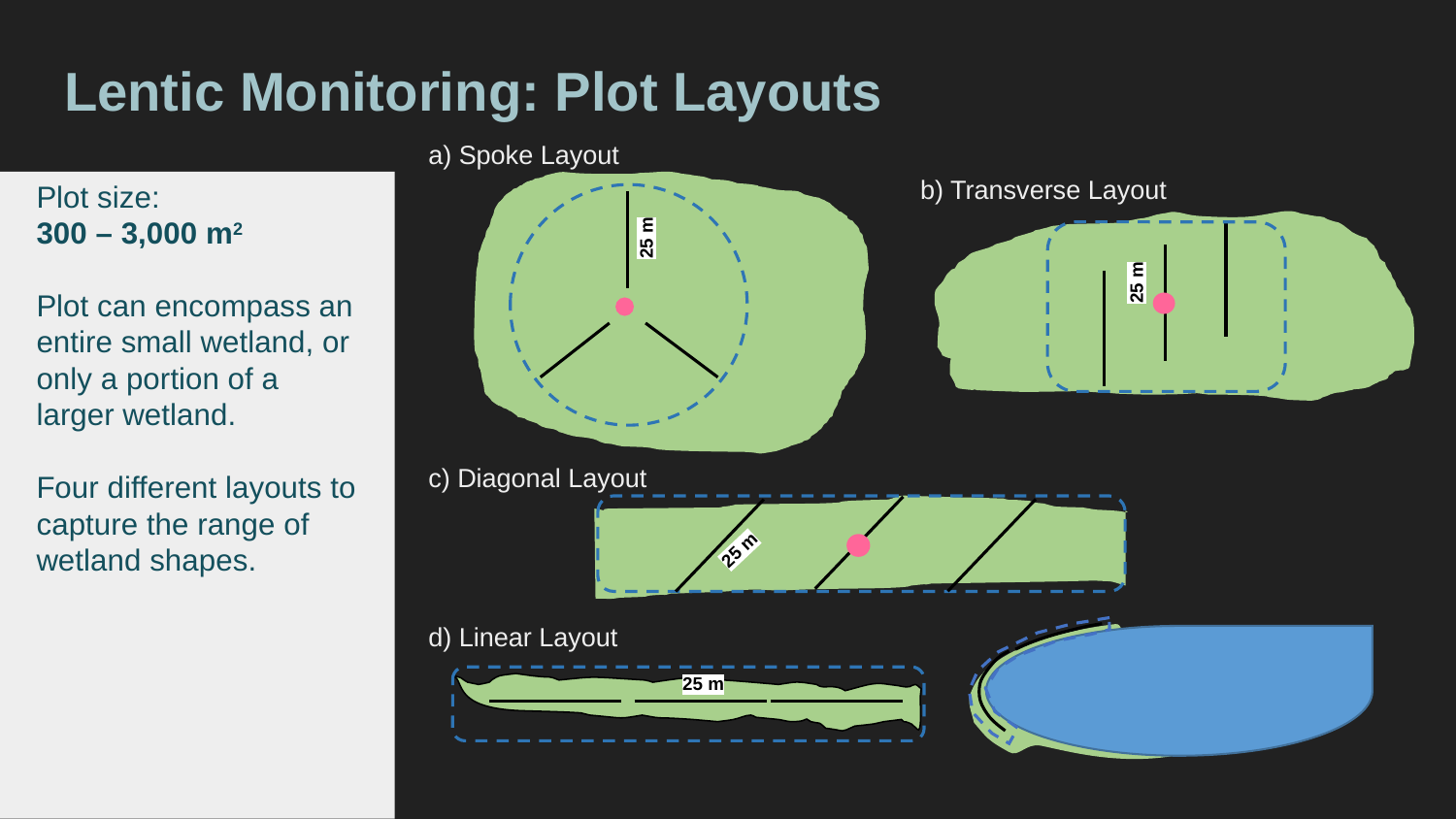

# Lentic Monitoring: Plot Layouts
a) Spoke Layout
b) Transverse Layout
Plot size:
300 – 3,000 m2

Plot can encompass an entire small wetland, or only a portion of a larger wetland.

Four different layouts to capture the range of wetland shapes.

25 m

25 m
c) Diagonal Layout

25 m
d) Linear Layout

25 m